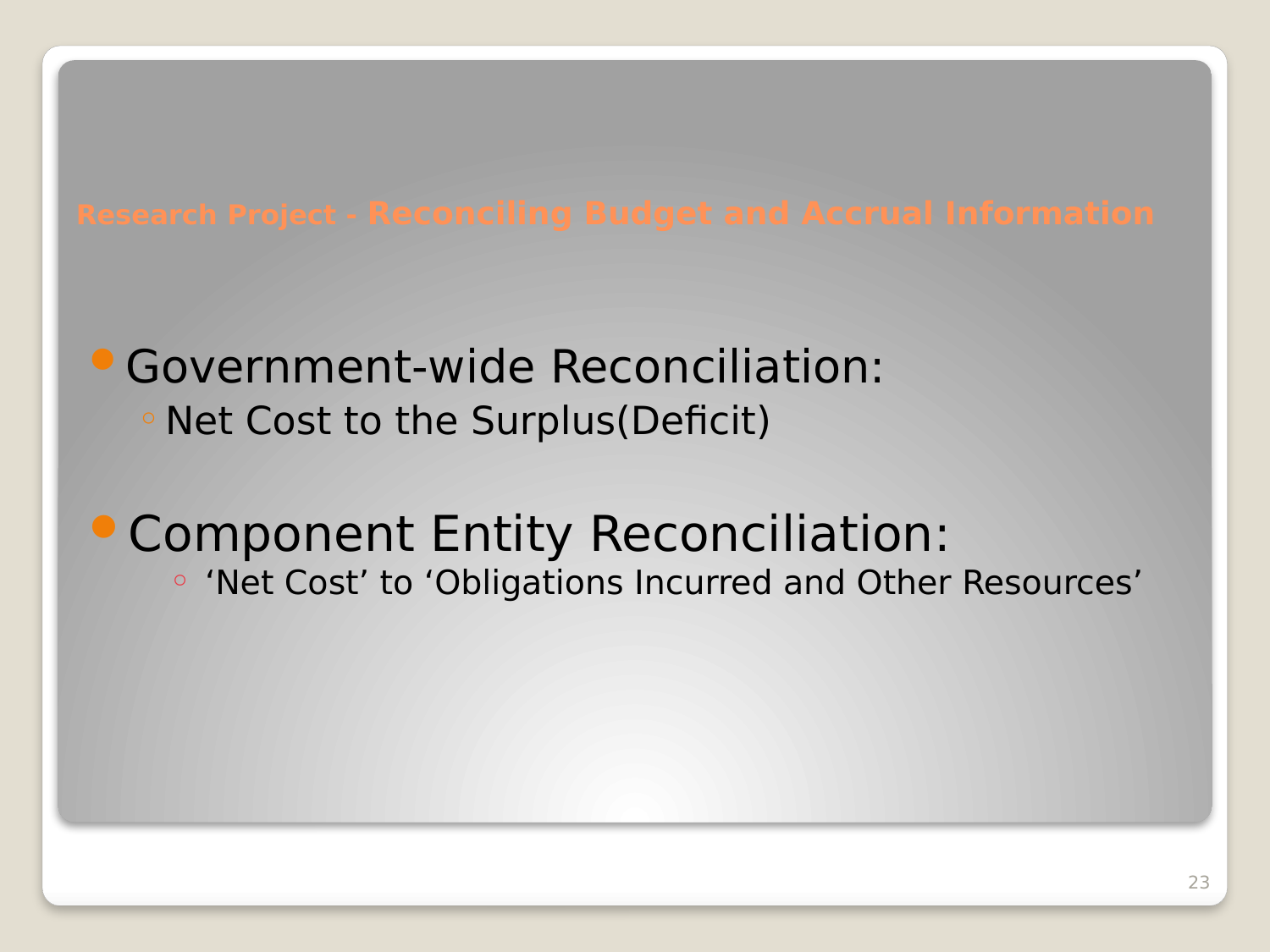

# Research Project - Reconciling Budget and Accrual Information

Government-wide Reconciliation:
Net Cost to the Surplus(Deficit)

Component Entity Reconciliation:
 ‘Net Cost’ to ‘Obligations Incurred and Other Resources’

23